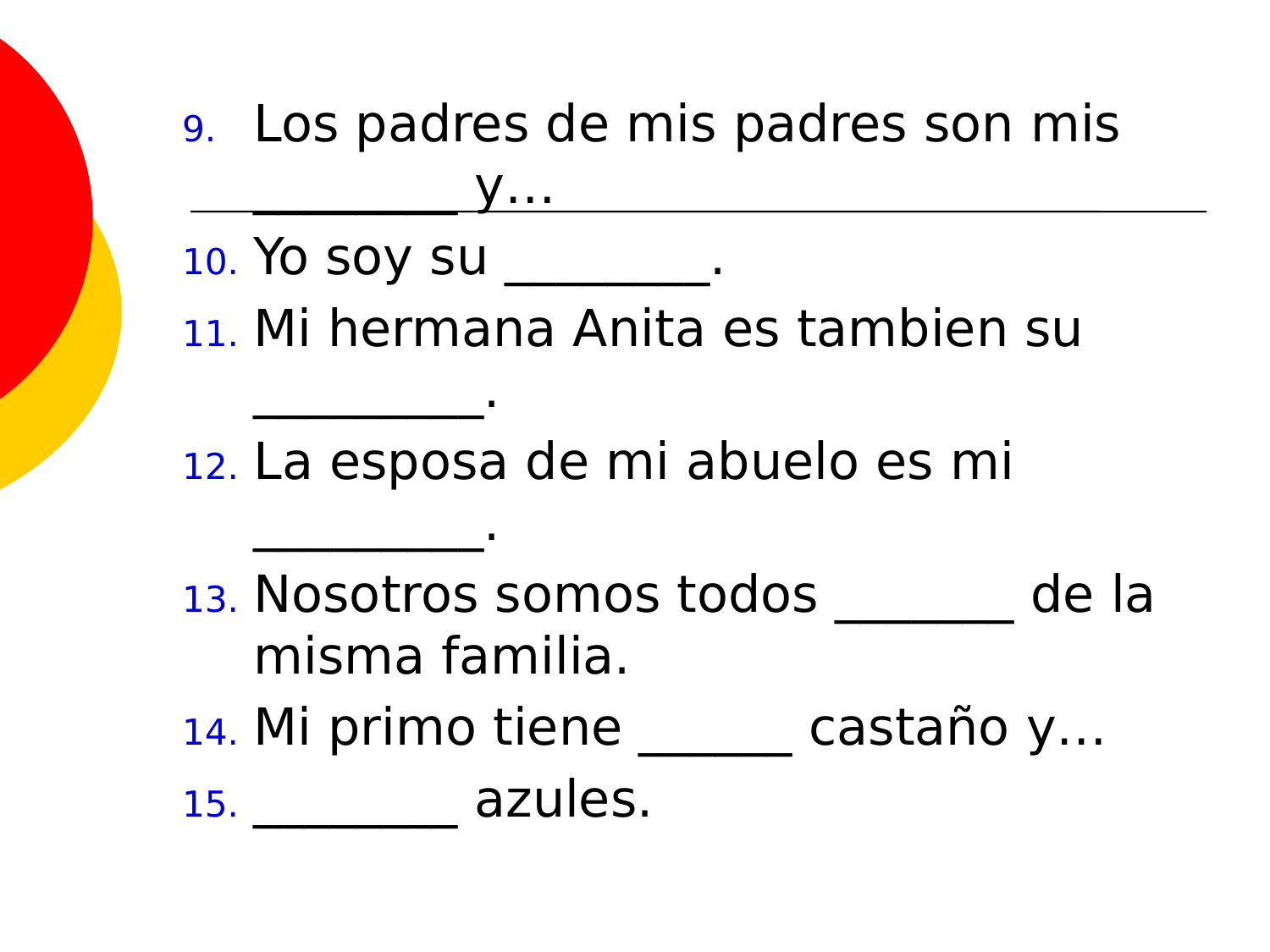

Los padres de mis padres son mis ________ y…
Yo soy su ________.
Mi hermana Anita es tambien su _________.
La esposa de mi abuelo es mi _________.
Nosotros somos todos _______ de la misma familia.
Mi primo tiene ______ castaño y…
________ azules.